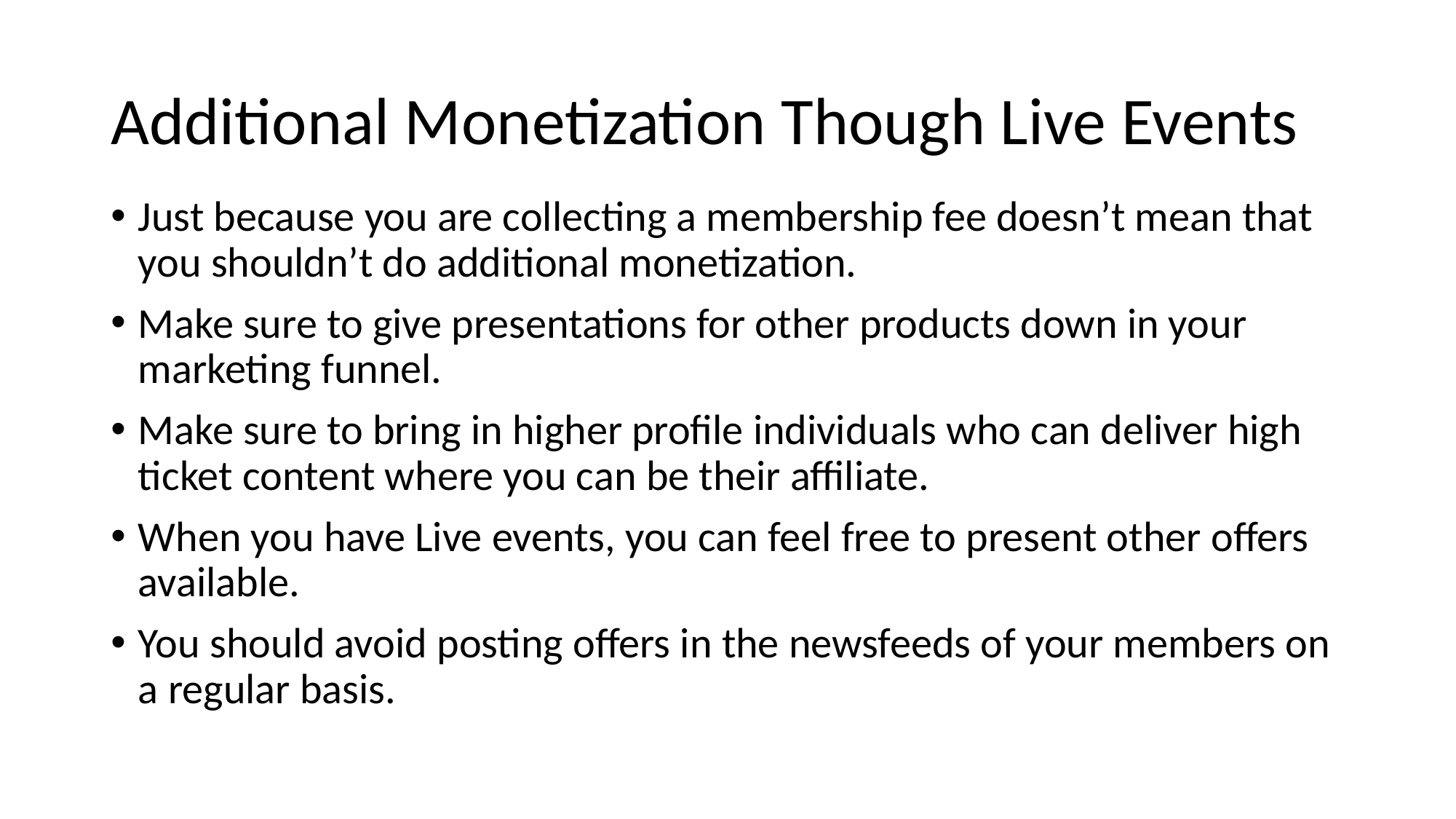

# Additional Monetization Though Live Events
Just because you are collecting a membership fee doesn’t mean that you shouldn’t do additional monetization.
Make sure to give presentations for other products down in your marketing funnel.
Make sure to bring in higher profile individuals who can deliver high ticket content where you can be their affiliate.
When you have Live events, you can feel free to present other offers available.
You should avoid posting offers in the newsfeeds of your members on a regular basis.